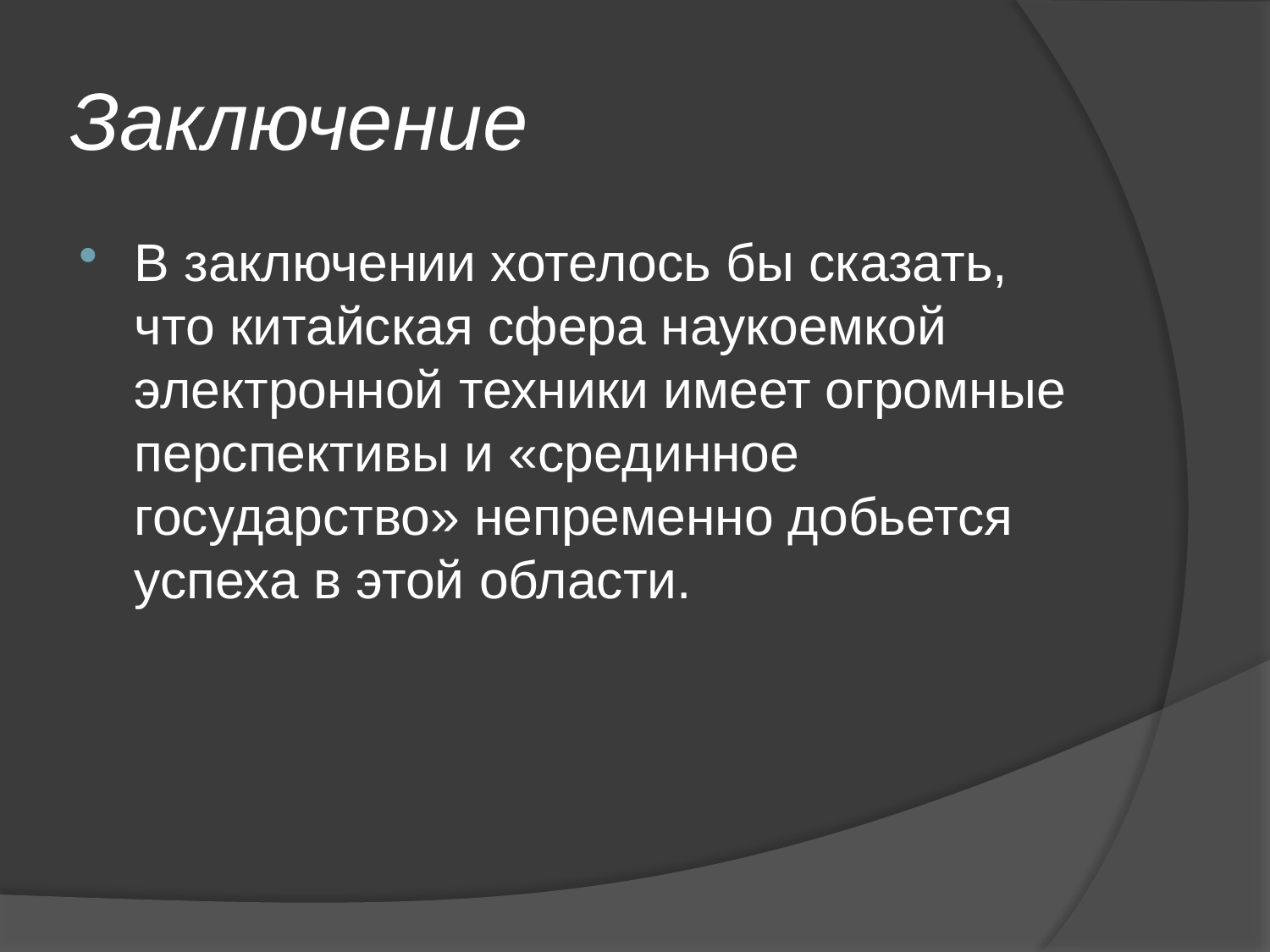

# Заключение
В заключении хотелось бы сказать, что китайская сфера наукоемкой электронной техники имеет огромные перспективы и «срединное государство» непременно добьется успеха в этой области.